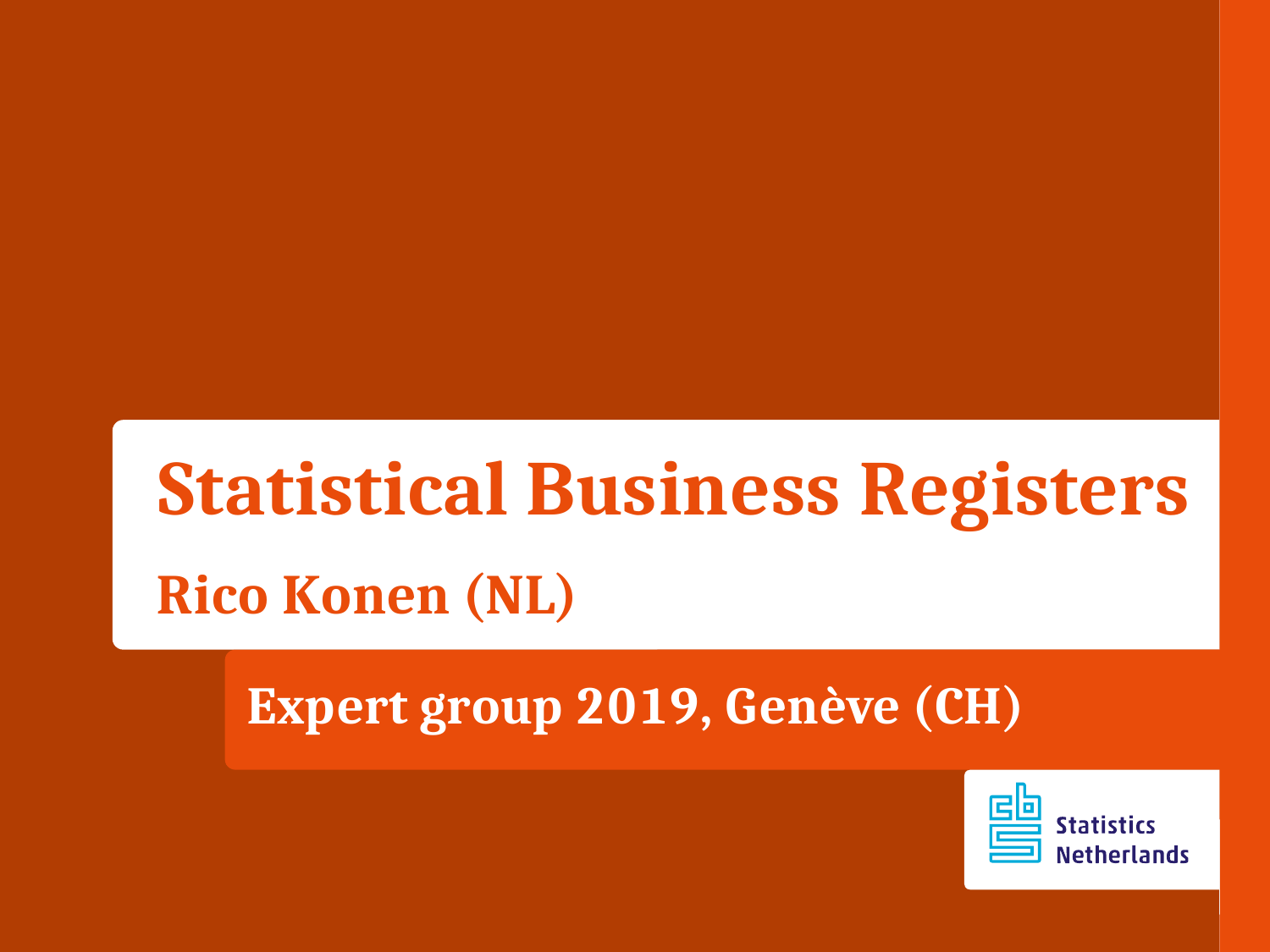

Statistical Business Registers
Rico Konen (NL)
Expert group 2019, Genève (CH)